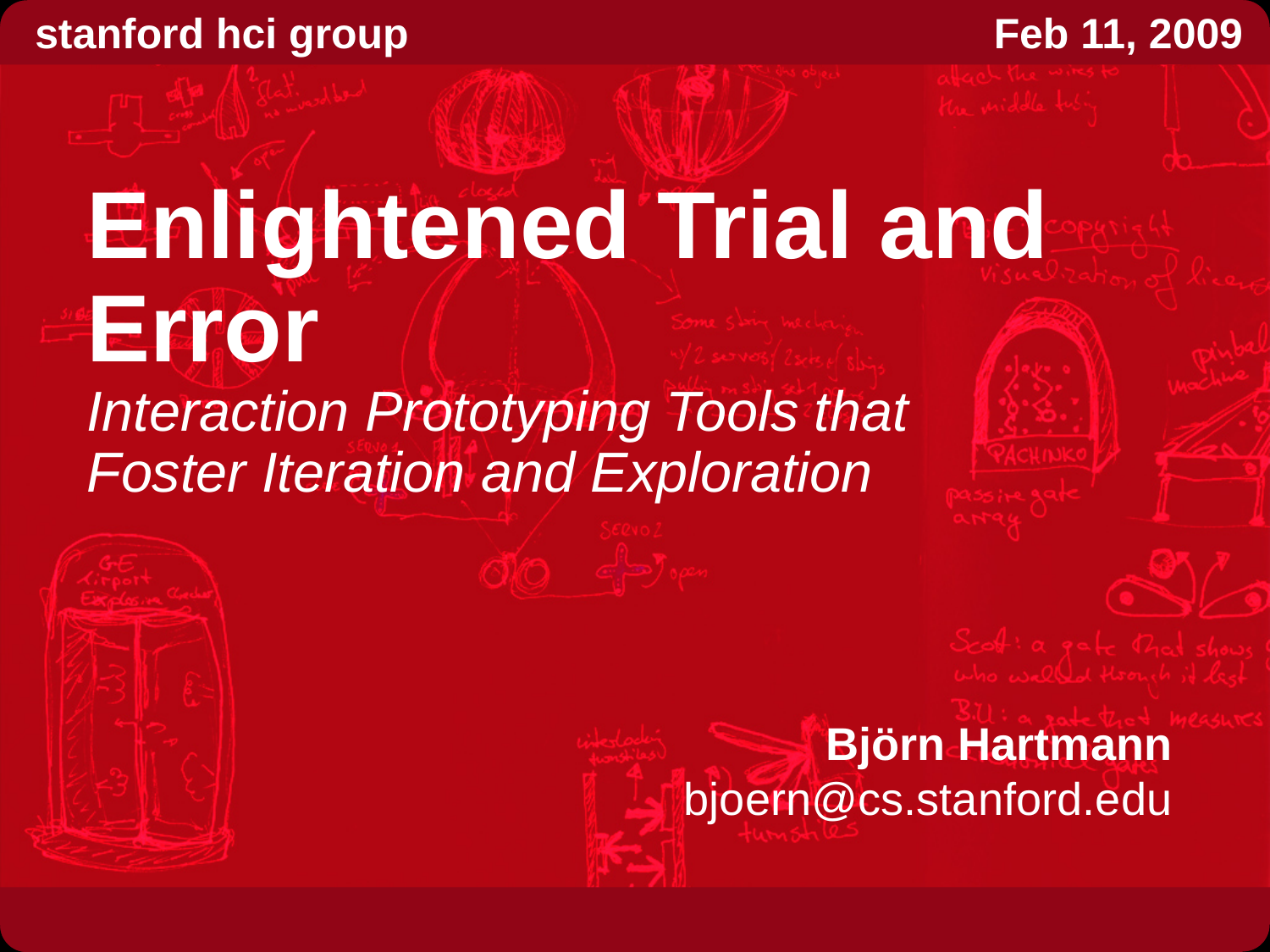

Enlightened Trial and Error
Interaction Prototyping Tools that
Foster Iteration and Exploration
Björn Hartmann
bjoern@cs.stanford.edu